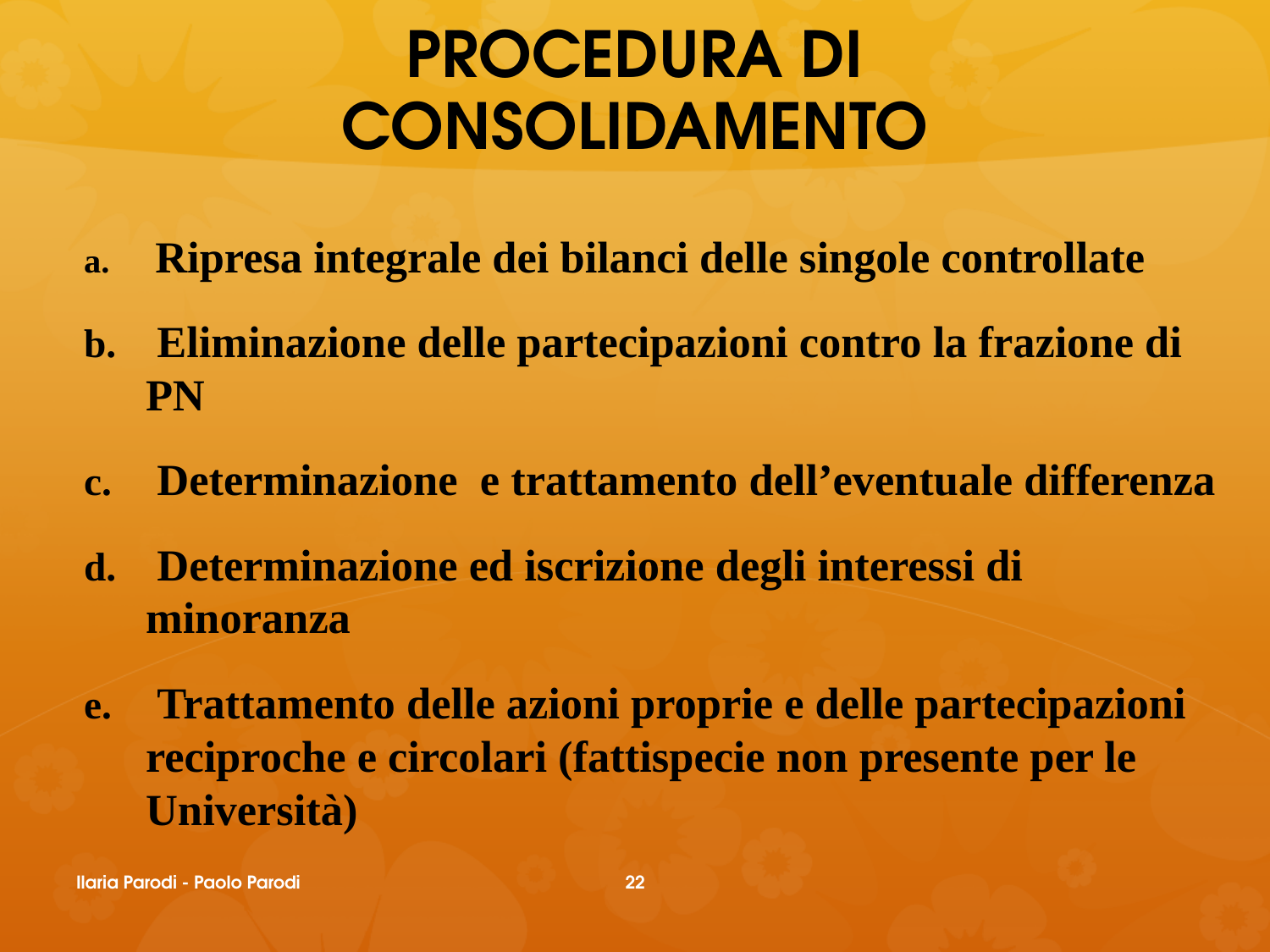

# PROCEDURA DI CONSOLIDAMENTO
 Ripresa integrale dei bilanci delle singole controllate
 Eliminazione delle partecipazioni contro la frazione di PN
 Determinazione  e trattamento dell’eventuale differenza
 Determinazione ed iscrizione degli interessi di minoranza
 Trattamento delle azioni proprie e delle partecipazioni reciproche e circolari (fattispecie non presente per le Università)
Ilaria Parodi - Paolo Parodi
22